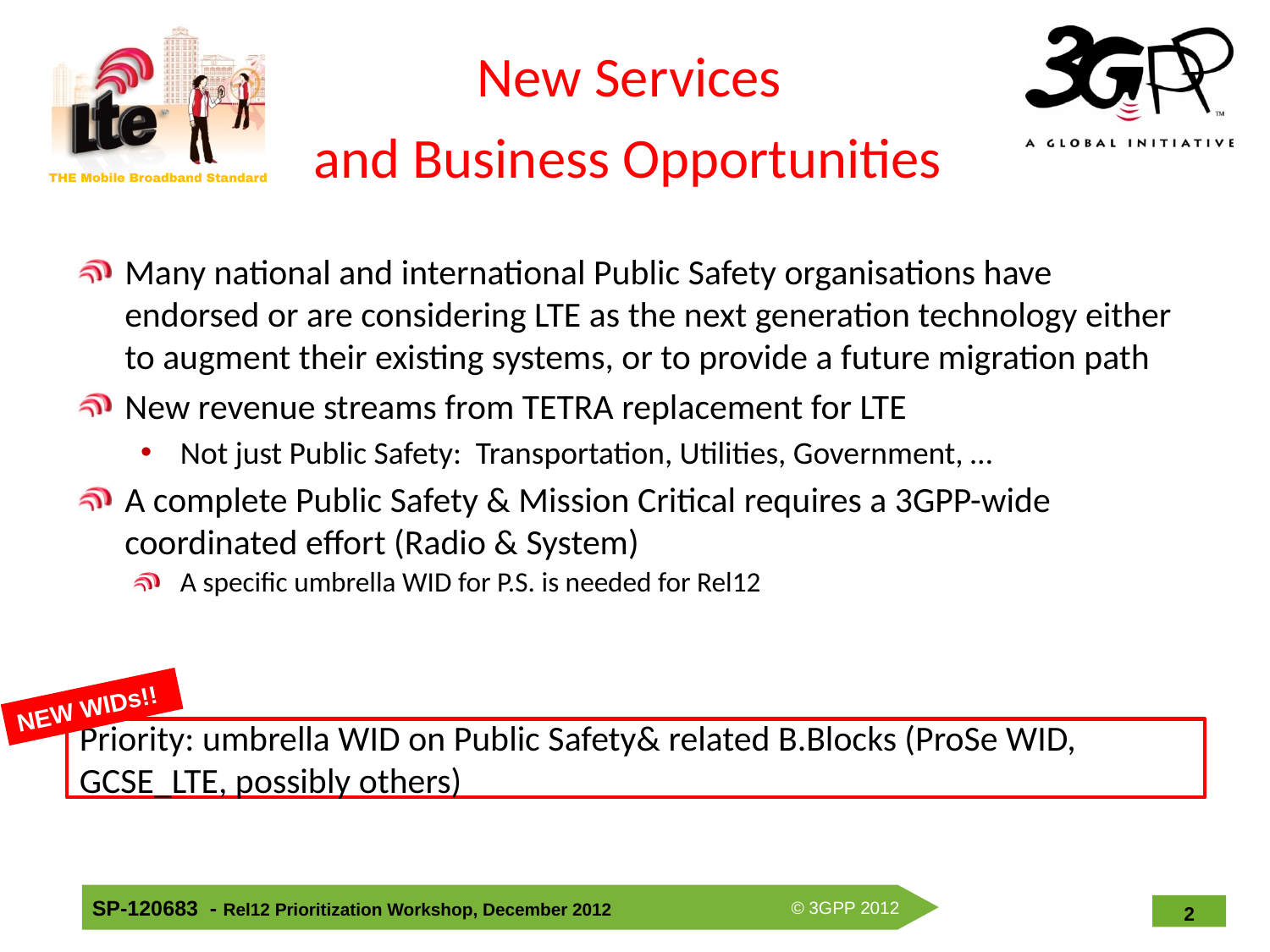

# New Services and Business Opportunities
Many national and international Public Safety organisations have endorsed or are considering LTE as the next generation technology either to augment their existing systems, or to provide a future migration path
New revenue streams from TETRA replacement for LTE
Not just Public Safety:  Transportation, Utilities, Government, …
A complete Public Safety & Mission Critical requires a 3GPP-wide coordinated effort (Radio & System)
A specific umbrella WID for P.S. is needed for Rel12

NEW WIDs!!
Priority: umbrella WID on Public Safety& related B.Blocks (ProSe WID, GCSE_LTE, possibly others)